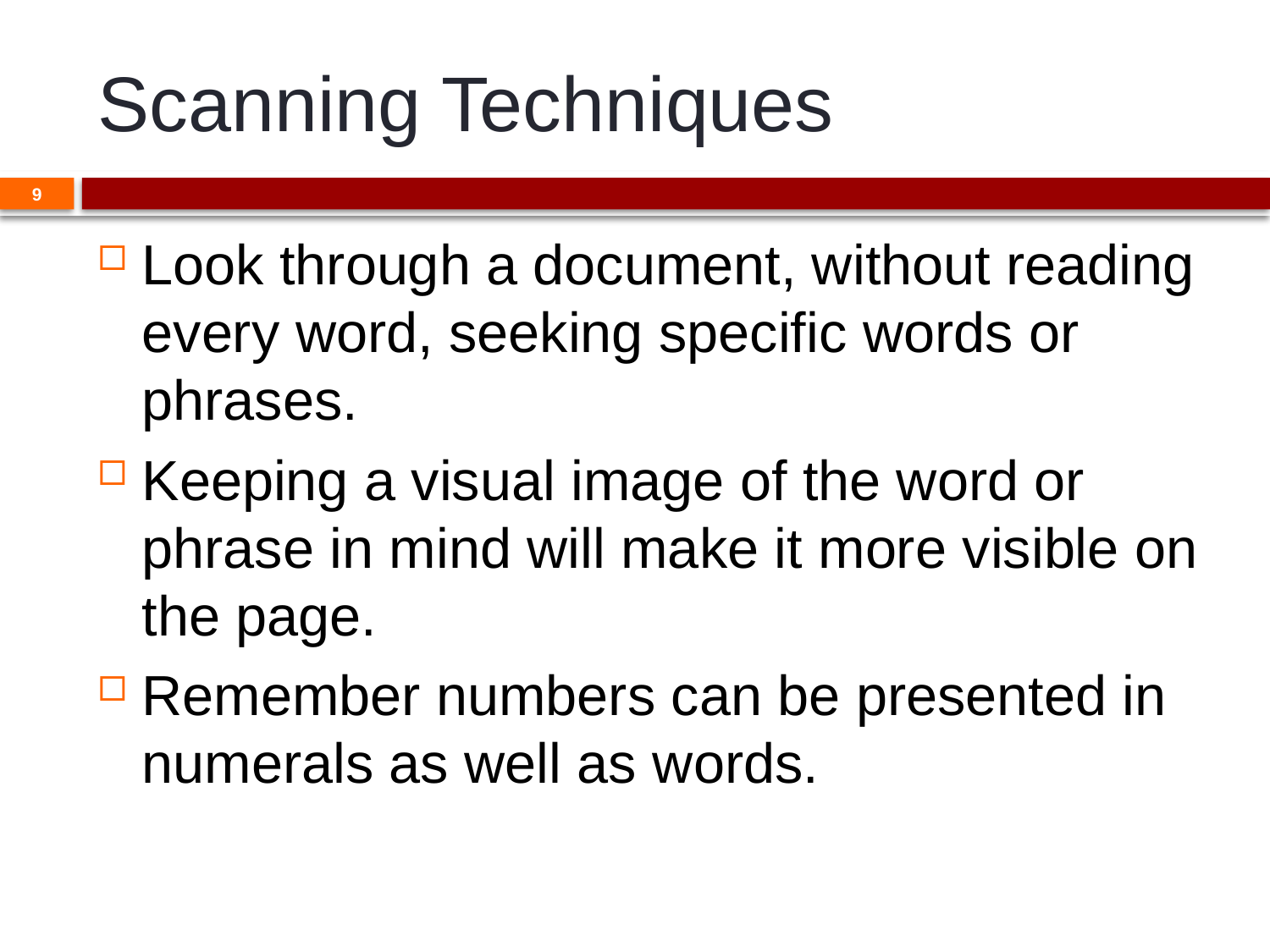

# Scanning Techniques
9
Look through a document, without reading every word, seeking specific words or phrases.
Keeping a visual image of the word or phrase in mind will make it more visible on the page.
Remember numbers can be presented in numerals as well as words.